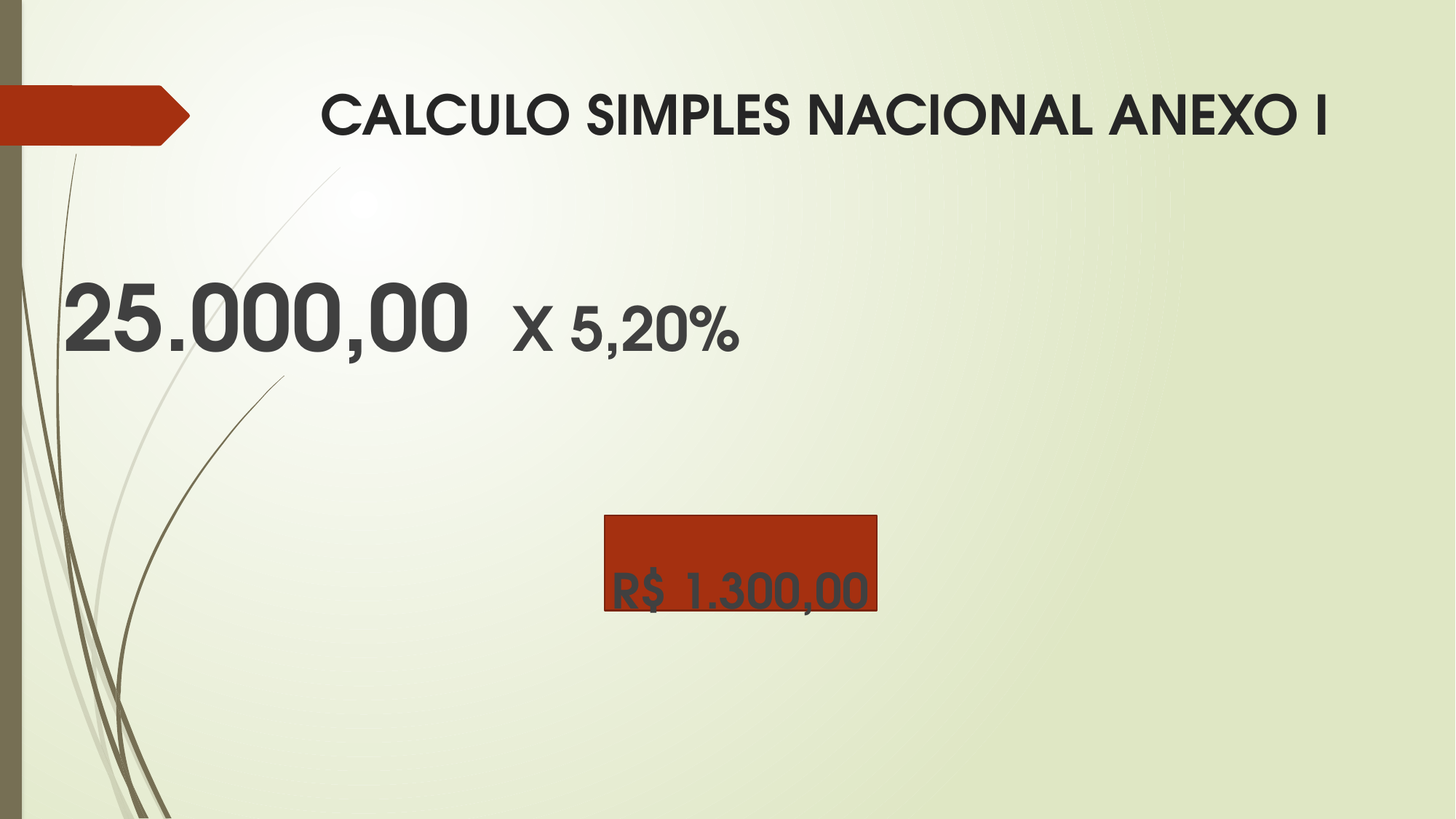

# CALCULO SIMPLES NACIONAL ANEXO I
25.000,00  X 5,20%

R$ 1.300,00